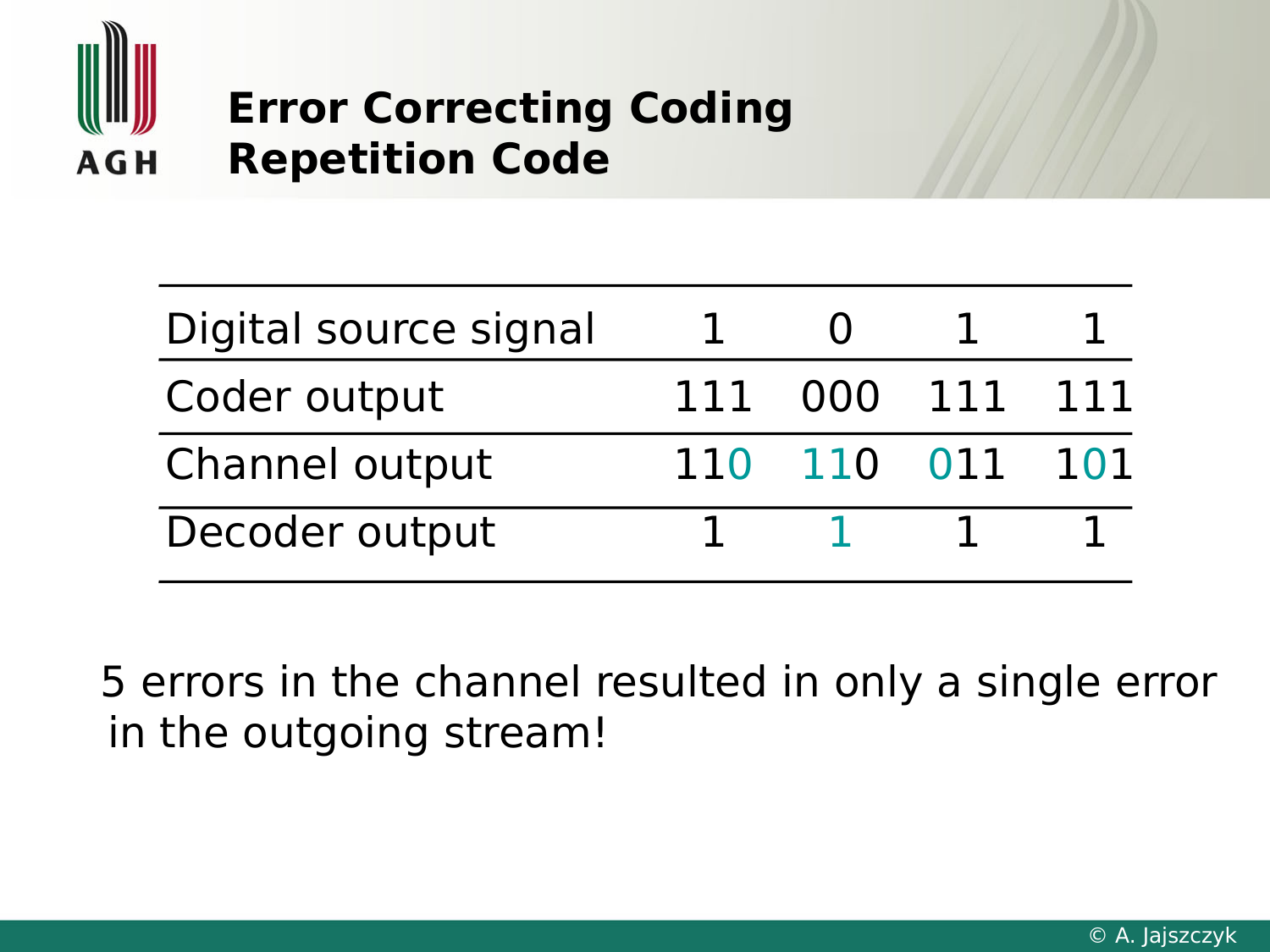

# Error Correcting Coding Repetition Code

Digital source signal    	  1	  0	  1	  1
Coder output		111	000	111	111
Channel output		110	110	011	101
Decoder output		  1	  1	  1	  1

   5 errors in the channel resulted in only a single error in the outgoing stream!